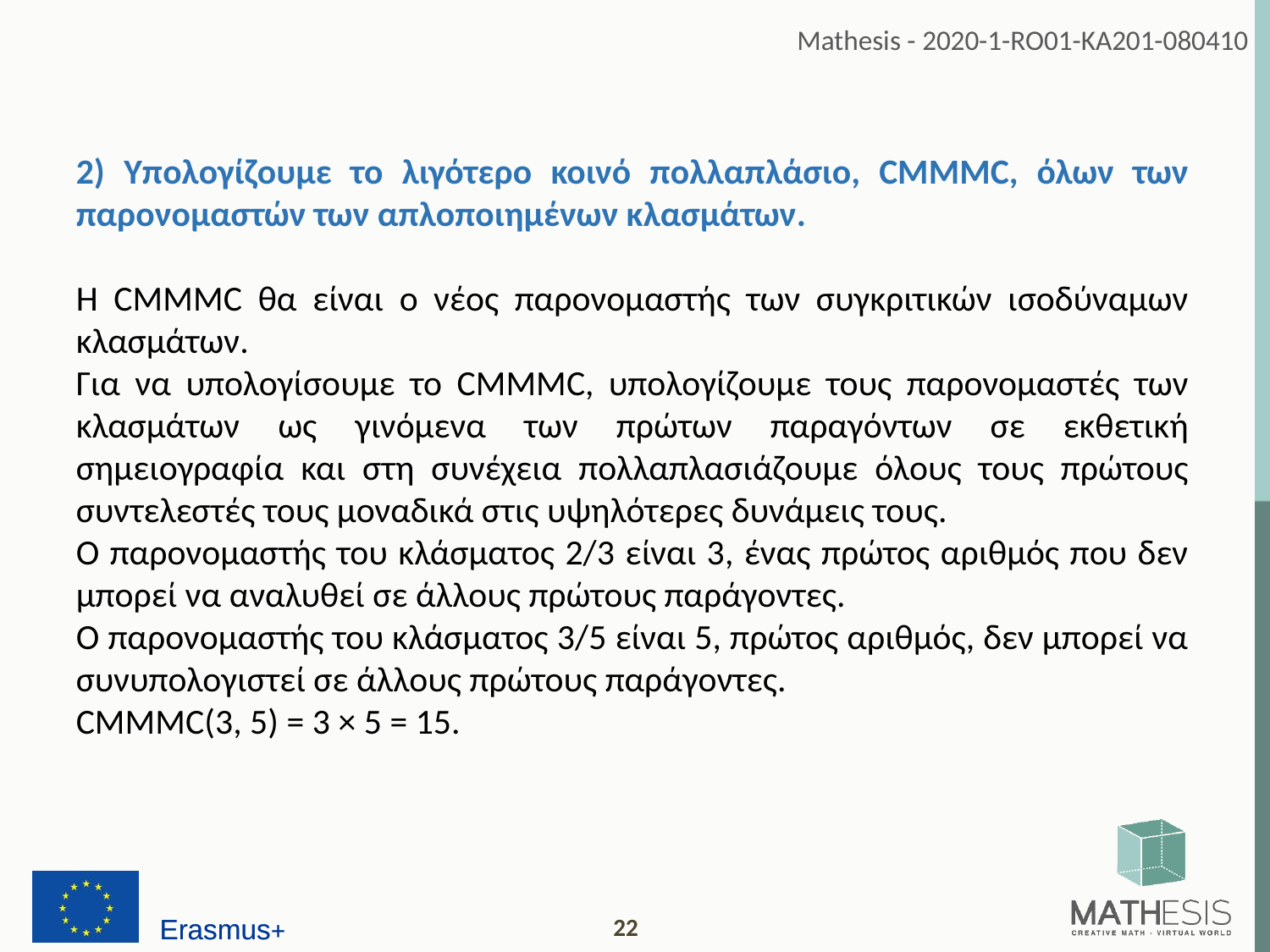

2) Υπολογίζουμε το λιγότερο κοινό πολλαπλάσιο, CMMMC, όλων των παρονομαστών των απλοποιημένων κλασμάτων.

Η CMMMC θα είναι ο νέος παρονομαστής των συγκριτικών ισοδύναμων κλασμάτων.
Για να υπολογίσουμε το CMMMC, υπολογίζουμε τους παρονομαστές των κλασμάτων ως γινόμενα των πρώτων παραγόντων σε εκθετική σημειογραφία και στη συνέχεια πολλαπλασιάζουμε όλους τους πρώτους συντελεστές τους μοναδικά στις υψηλότερες δυνάμεις τους.
Ο παρονομαστής του κλάσματος 2/3 είναι 3, ένας πρώτος αριθμός που δεν μπορεί να αναλυθεί σε άλλους πρώτους παράγοντες.
Ο παρονομαστής του κλάσματος 3/5 είναι 5, πρώτος αριθμός, δεν μπορεί να συνυπολογιστεί σε άλλους πρώτους παράγοντες.
CMMMC(3, 5) = 3 × 5 = 15.